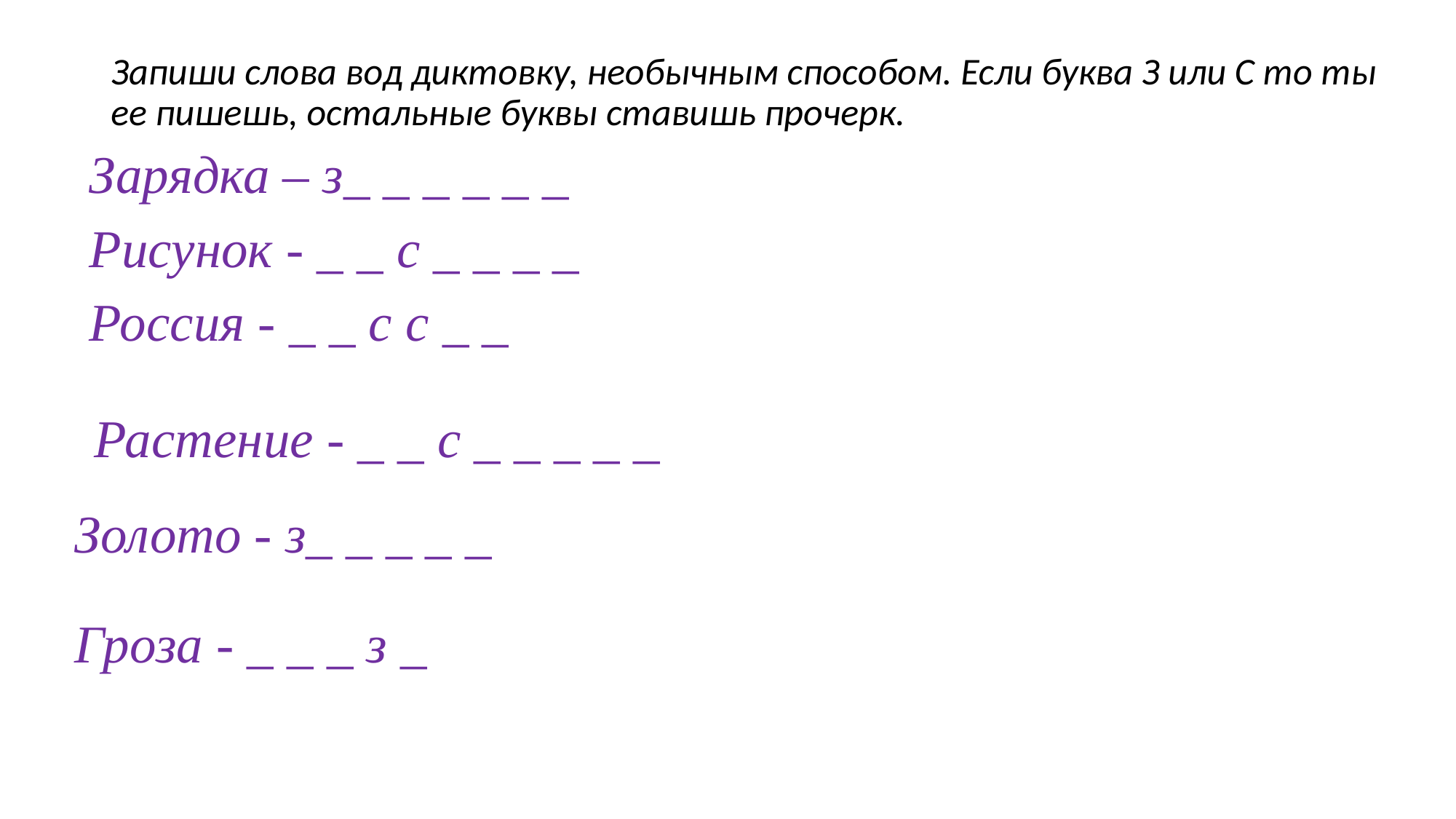

# Запиши слова вод диктовку, необычным способом. Если буква З или С то ты ее пишешь, остальные буквы ставишь прочерк.
Зарядка – з_ _ _ _ _ _
Рисунок - _ _ с _ _ _ _
Россия - _ _ с с _ _
Растение - _ _ с _ _ _ _ _
Золото - з_ _ _ _ _
Гроза - _ _ _ з _